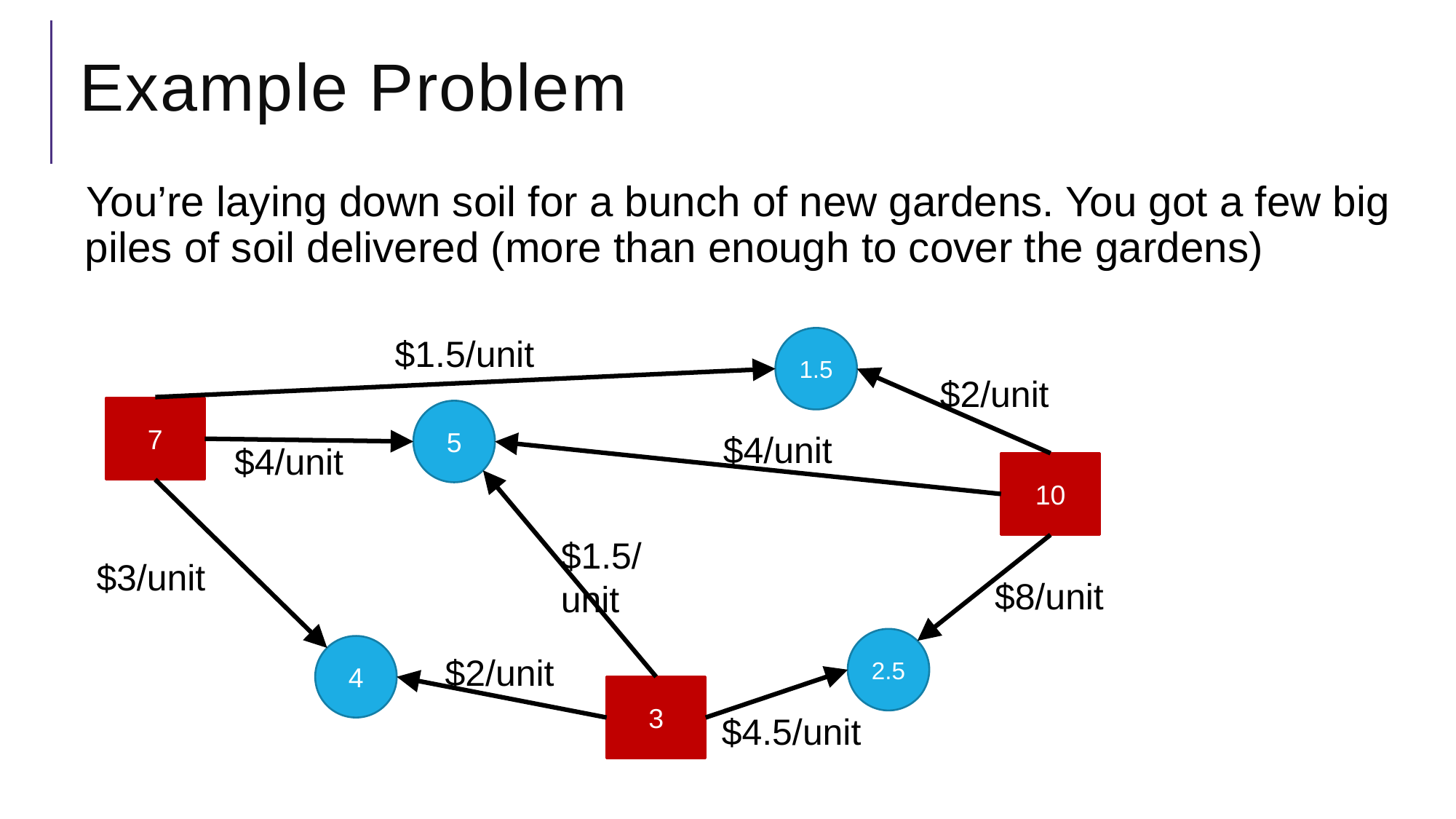

# Example Problem
You’re laying down soil for a bunch of new gardens. You got a few big piles of soil delivered (more than enough to cover the gardens)
$1.5/unit
1.5
$2/unit
7
5
$4/unit
$4/unit
10
$1.5/unit
$3/unit
$8/unit
2.5
4
$2/unit
3
$4.5/unit